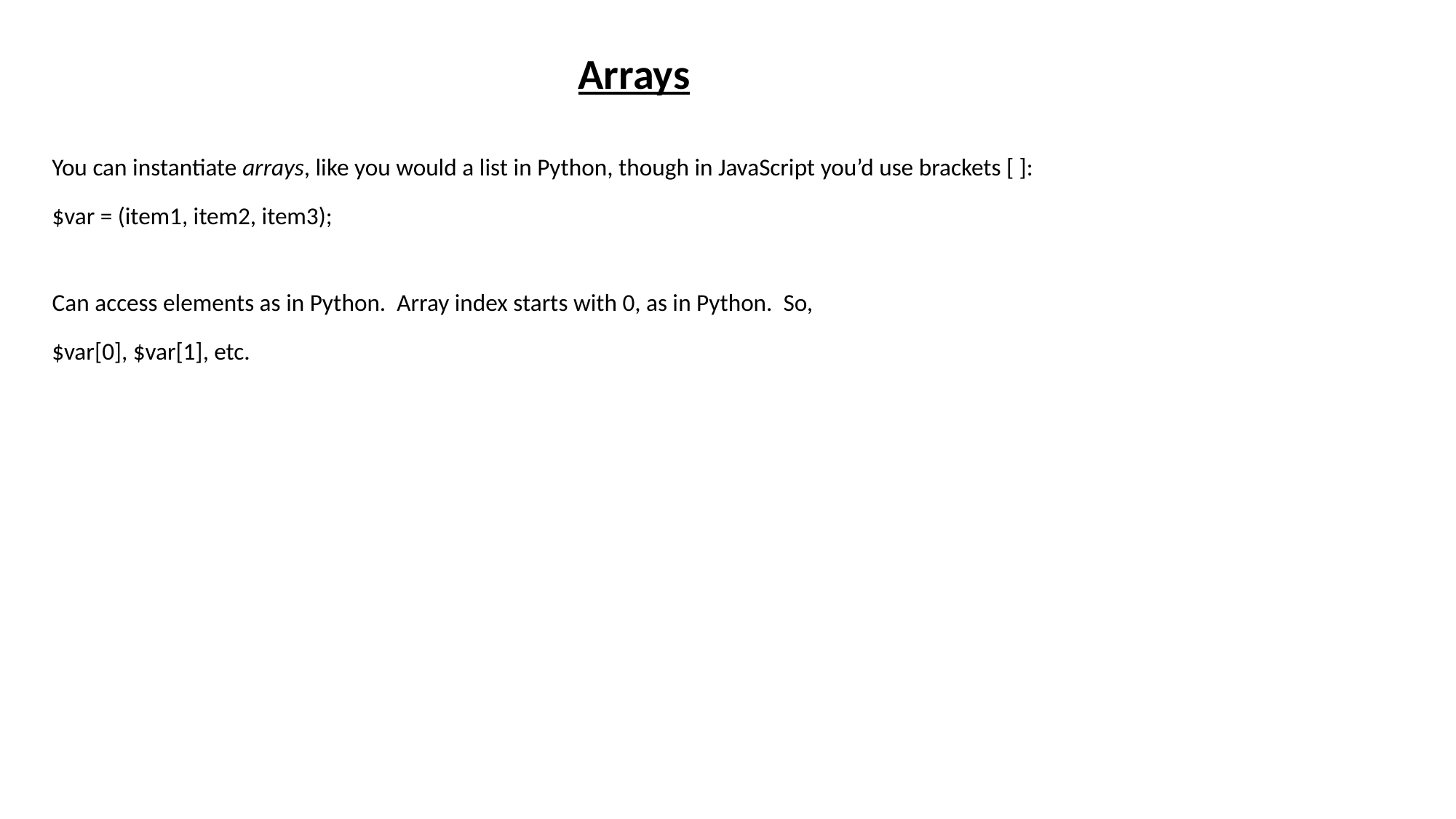

Arrays
You can instantiate arrays, like you would a list in Python, though in JavaScript you’d use brackets [ ]:
$var = (item1, item2, item3);
Can access elements as in Python.  Array index starts with 0, as in Python.  So,
$var[0], $var[1], etc.